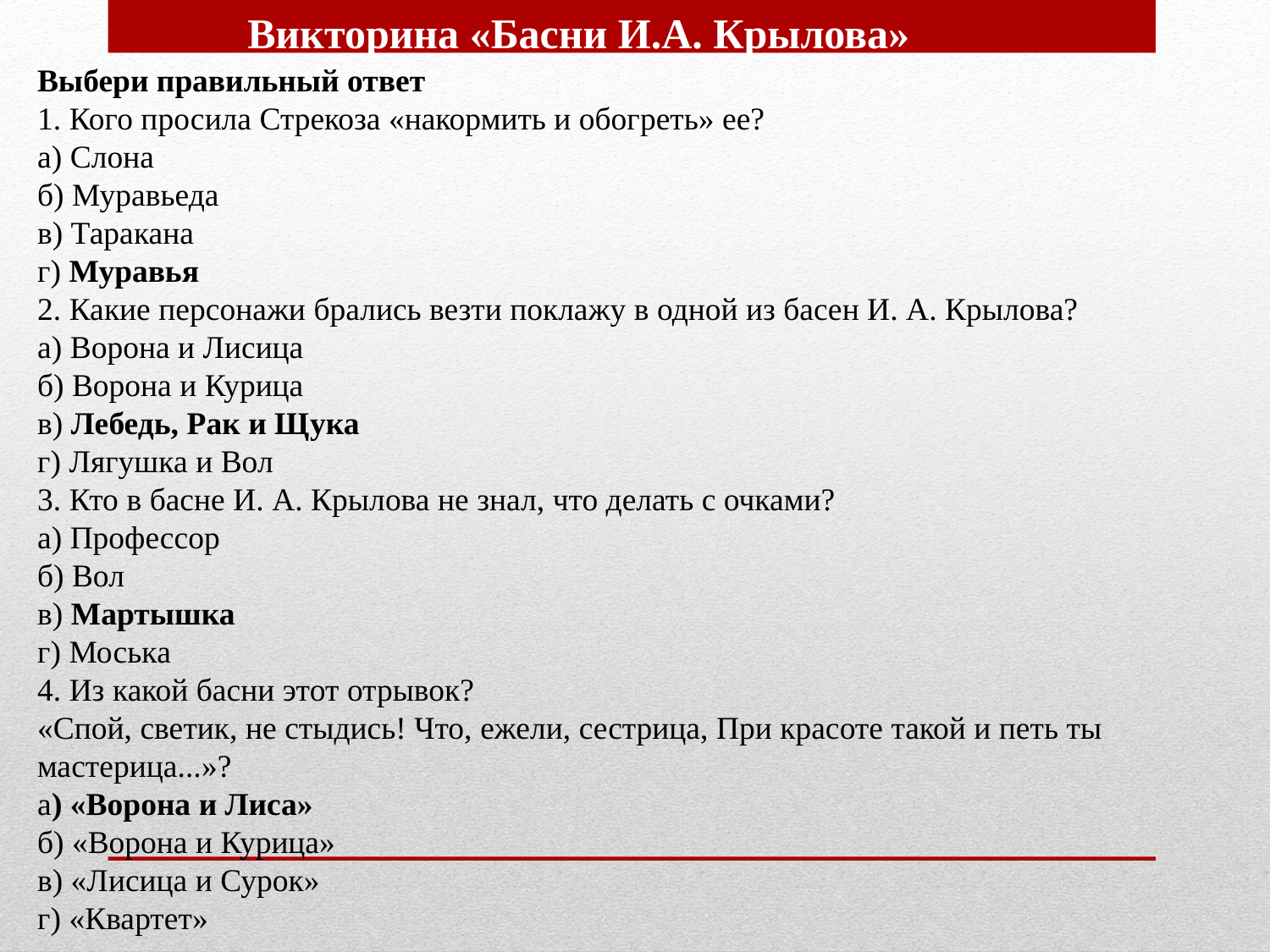

Викторина «Басни И.А. Крылова»

Выбери правильный ответ
1. Кого просила Стрекоза «накормить и обогреть» ее?
а) Слона
б) Муравьеда
в) Таракана
г) Муравья
2. Какие персонажи брались везти поклажу в одной из басен И. А. Крылова?
а) Ворона и Лисица
б) Ворона и Курица
в) Лебедь, Рак и Щука
г) Лягушка и Вол
3. Кто в басне И. А. Крылова не знал, что делать с очками?
а) Профессор
б) Вол
в) Мартышка
г) Моська
4. Из какой басни этот отрывок?
«Спой, светик, не стыдись! Что, ежели, сестрица, При красоте такой и петь ты мастерица...»?
а) «Ворона и Лиса»
б) «Ворона и Курица»
в) «Лисица и Сурок»
г) «Квартет»